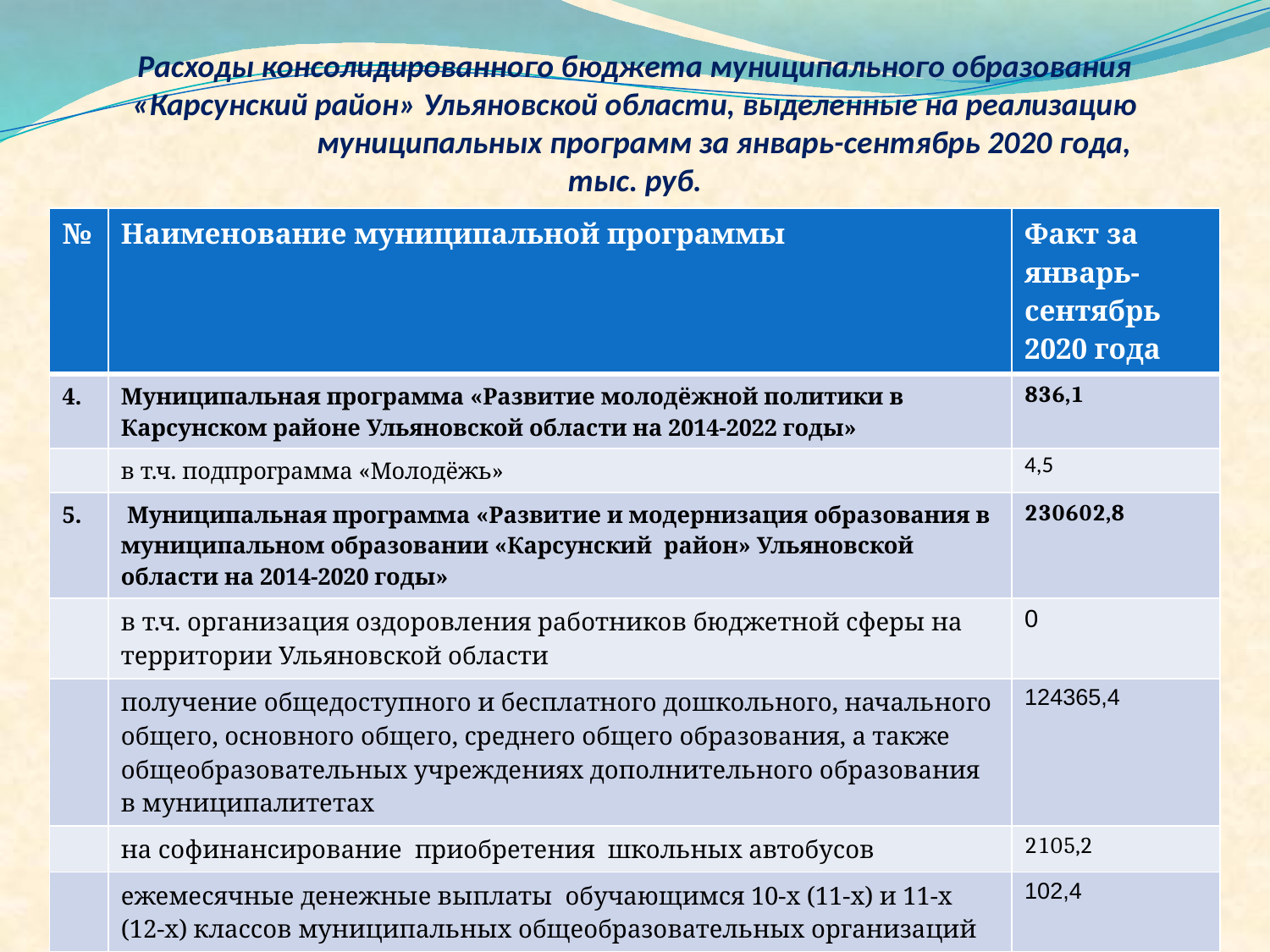

# Расходы консолидированного бюджета муниципального образования «Карсунский район» Ульяновской области, выделенные на реализацию муниципальных программ за январь-сентябрь 2020 года,           тыс. руб.
| № | Наименование муниципальной программы | Факт за январь-сентябрь 2020 года |
| --- | --- | --- |
| 4. | Муниципальная программа «Развитие молодёжной политики в Карсунском районе Ульяновской области на 2014-2022 годы» | 836,1 |
|  | в т.ч. подпрограмма «Молодёжь» | 4,5 |
| 5. | Муниципальная программа «Развитие и модернизация образования в муниципальном образовании «Карсунский район» Ульяновской области на 2014-2020 годы» | 230602,8 |
|  | в т.ч. организация оздоровления работников бюджетной сферы на территории Ульяновской области | 0 |
|  | получение общедоступного и бесплатного дошкольного, начального общего, основного общего, среднего общего образования, а также общеобразовательных учреждениях дополнительного образования в муниципалитетах | 124365,4 |
|  | на софинансирование приобретения школьных автобусов | 2105,2 |
|  | ежемесячные денежные выплаты обучающимся 10-х (11-х) и 11-х (12-х) классов муниципальных общеобразовательных организаций | 102,4 |
|  | получение общедоступного и бесплатного дошкольного образования в муниципальных дошкольных образовательных учреждениях | 29028 |